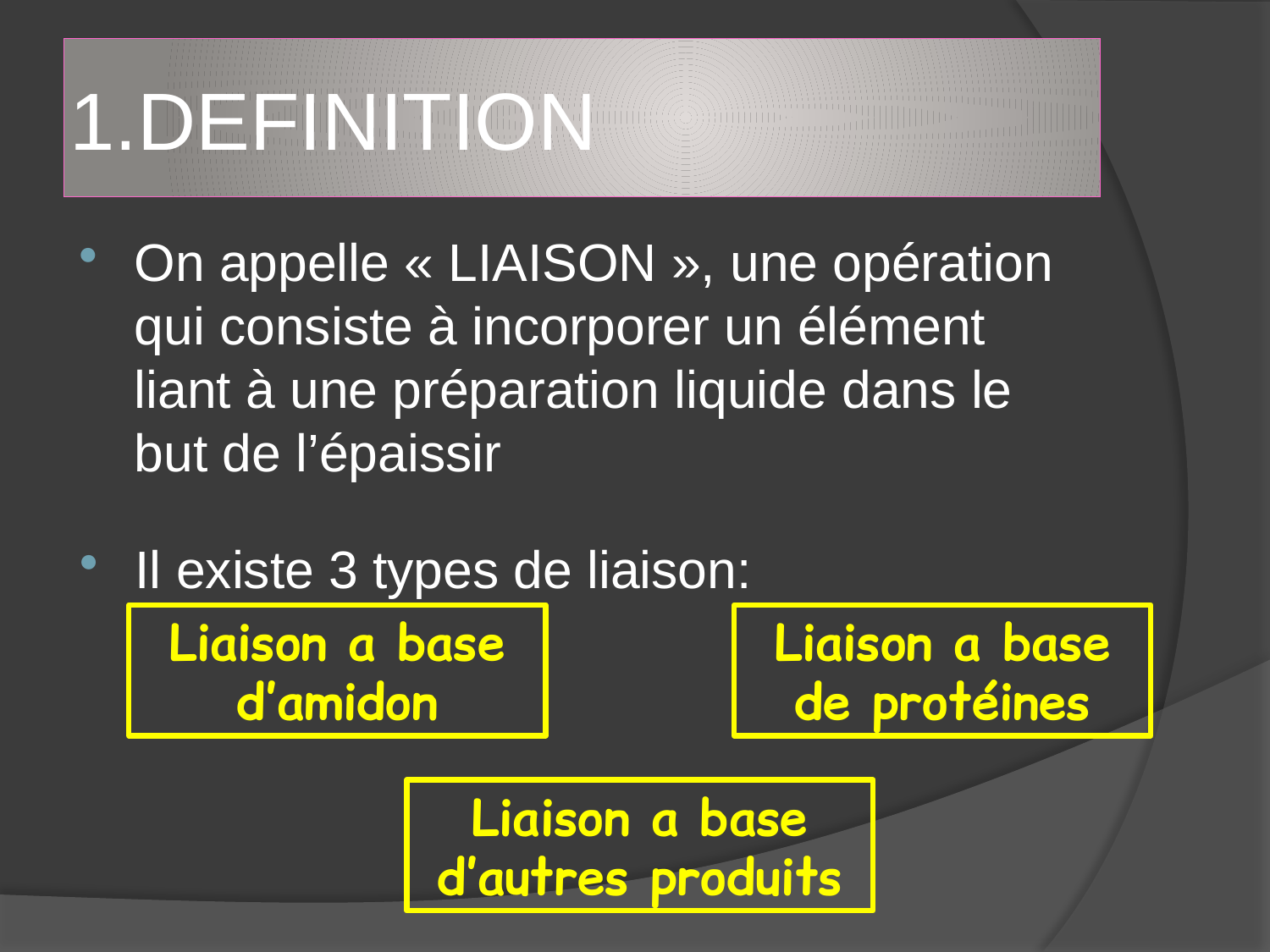

# 1.DEFINITION
On appelle « LIAISON », une opération qui consiste à incorporer un élément liant à une préparation liquide dans le but de l’épaissir
Il existe 3 types de liaison:
Liaison a base d’amidon
Liaison a base de protéines
Liaison a base d’autres produits